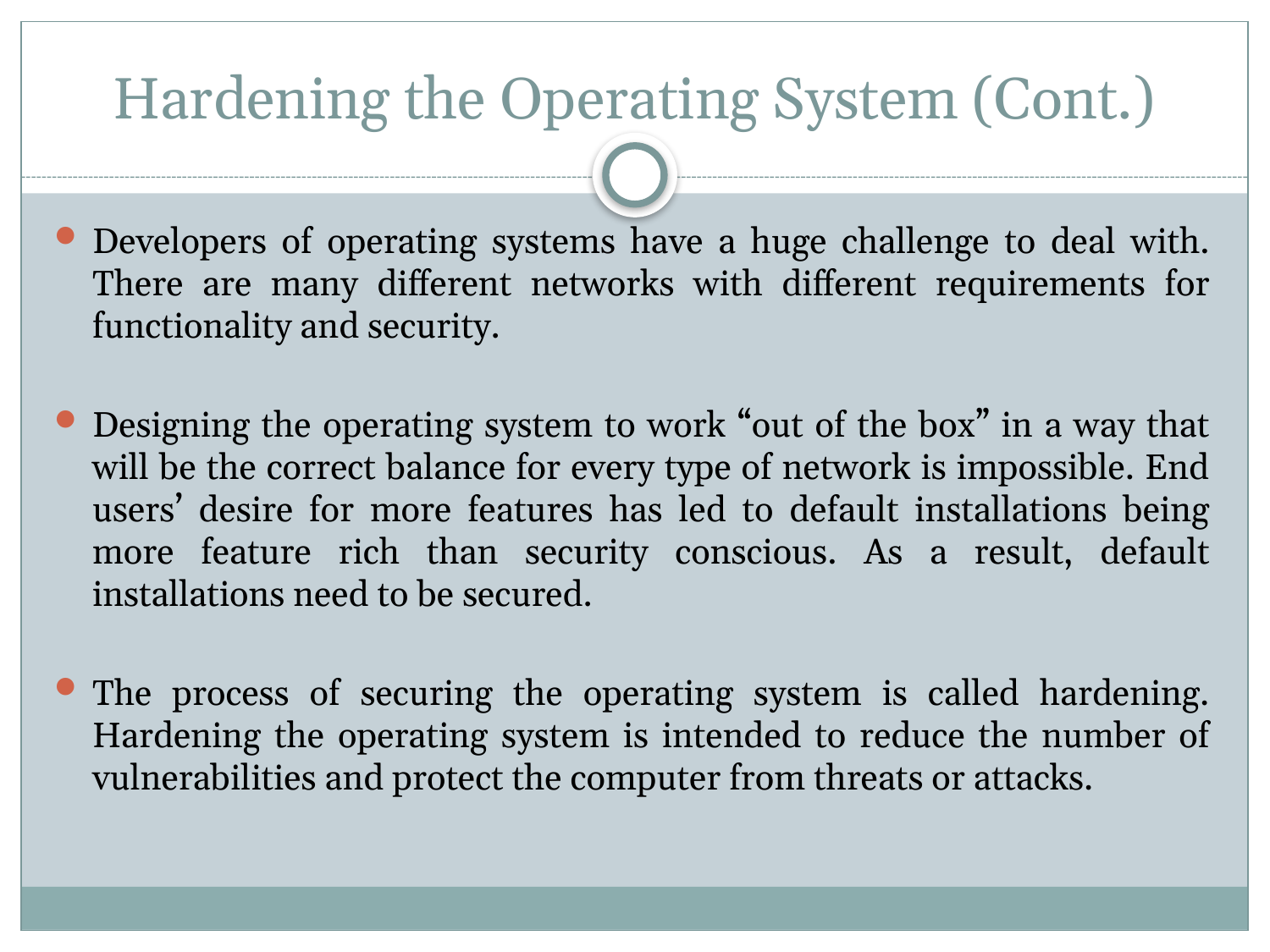

# Hardening the Operating System (Cont.)
Developers of operating systems have a huge challenge to deal with. There are many different networks with different requirements for functionality and security.

Designing the operating system to work “out of the box” in a way that will be the correct balance for every type of network is impossible. End users’ desire for more features has led to default installations being more feature rich than security conscious. As a result, default installations need to be secured.

The process of securing the operating system is called hardening. Hardening the operating system is intended to reduce the number of vulnerabilities and protect the computer from threats or attacks.